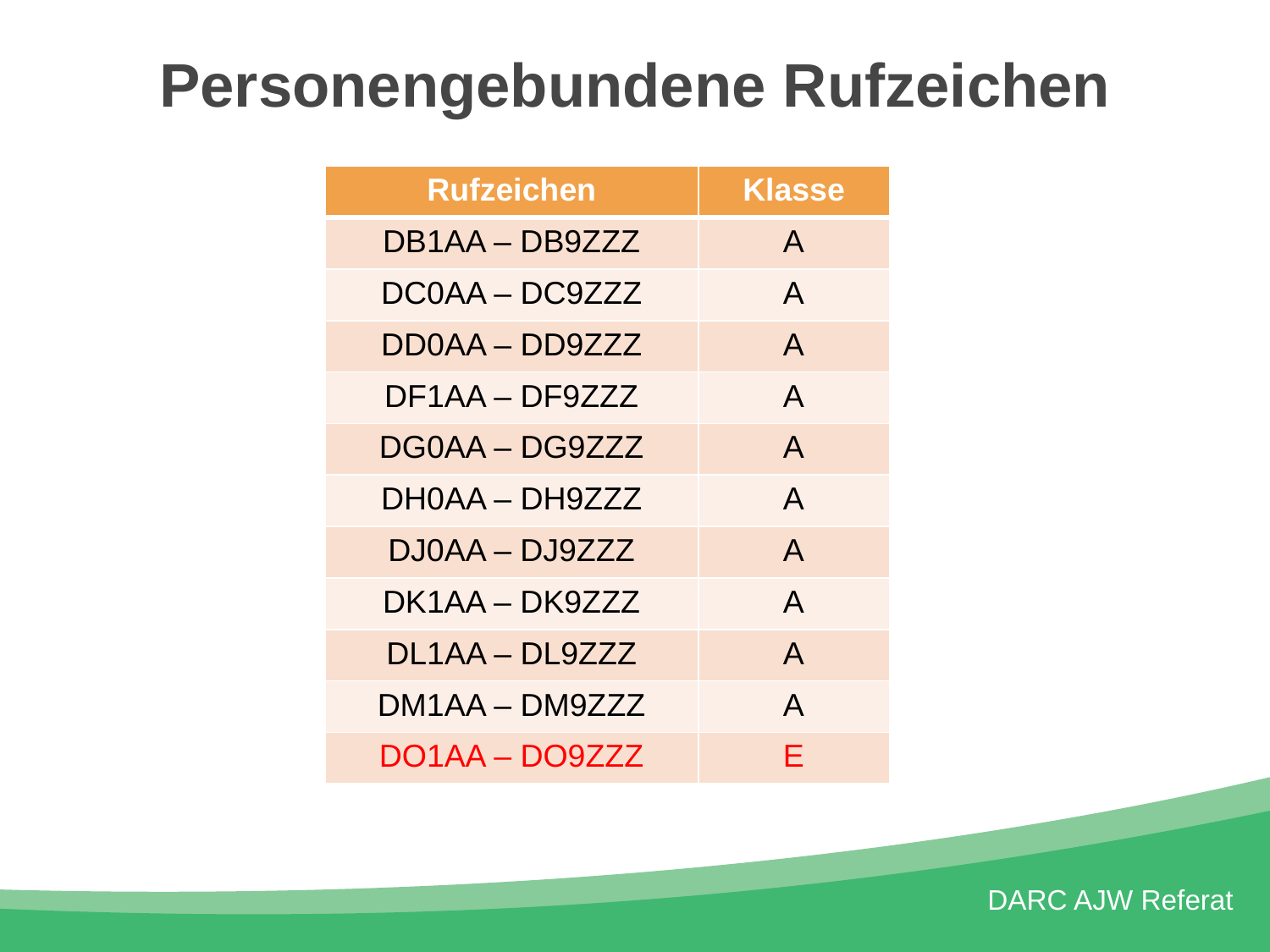

# Personengebundene Rufzeichen
| Rufzeichen | Klasse |
| --- | --- |
| DB1AA – DB9ZZZ | A |
| DC0AA – DC9ZZZ | A |
| DD0AA – DD9ZZZ | A |
| DF1AA – DF9ZZZ | A |
| DG0AA – DG9ZZZ | A |
| DH0AA – DH9ZZZ | A |
| DJ0AA – DJ9ZZZ | A |
| DK1AA – DK9ZZZ | A |
| DL1AA – DL9ZZZ | A |
| DM1AA – DM9ZZZ | A |
| DO1AA – DO9ZZZ | E |